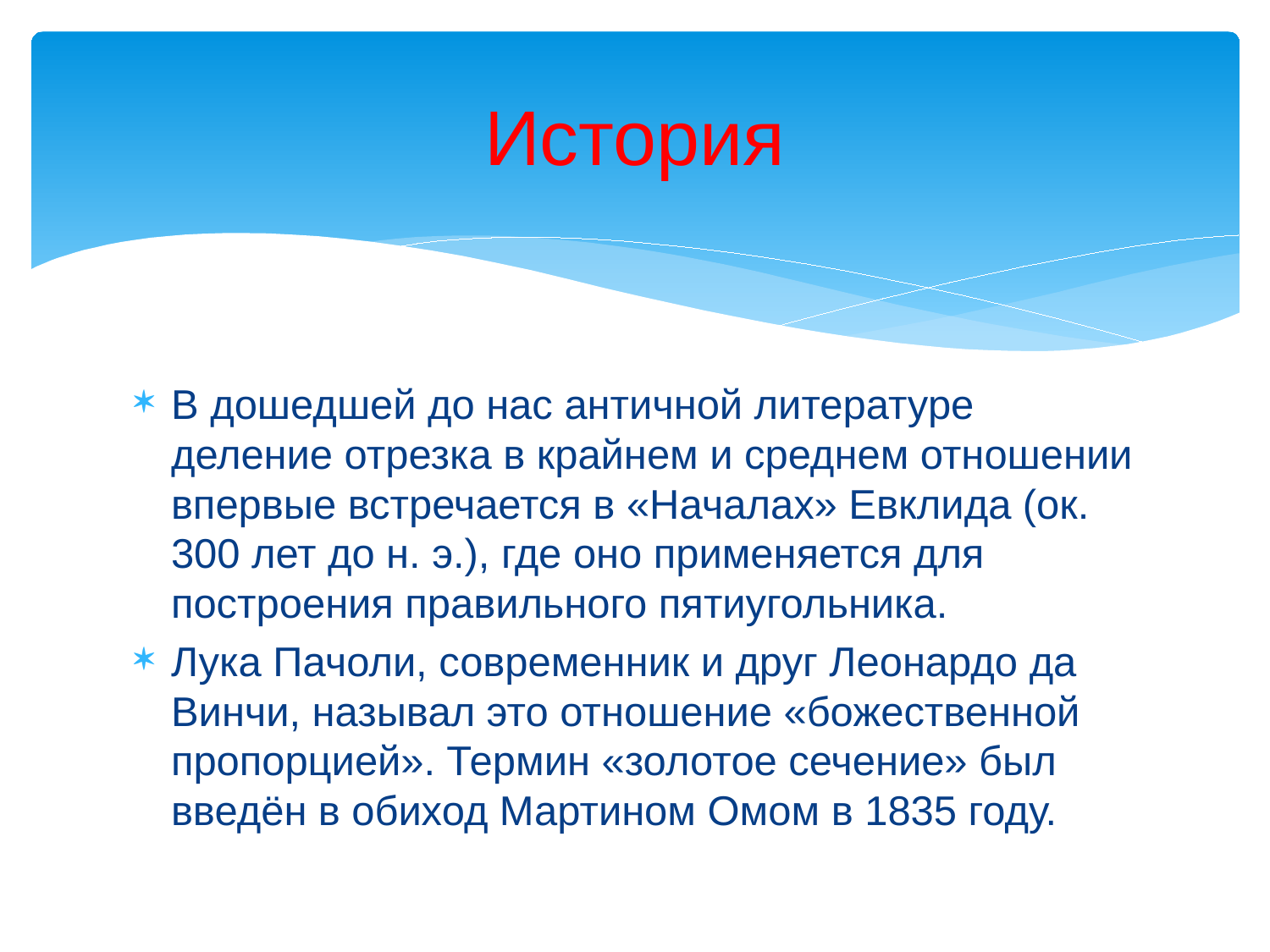

# История
В дошедшей до нас античной литературе деление отрезка в крайнем и среднем отношении впервые встречается в «Началах» Евклида (ок. 300 лет до н. э.), где оно применяется для построения правильного пятиугольника.
Лука Пачоли, современник и друг Леонардо да Винчи, называл это отношение «божественной пропорцией». Термин «золотое сечение» был введён в обиход Мартином Омом в 1835 году.